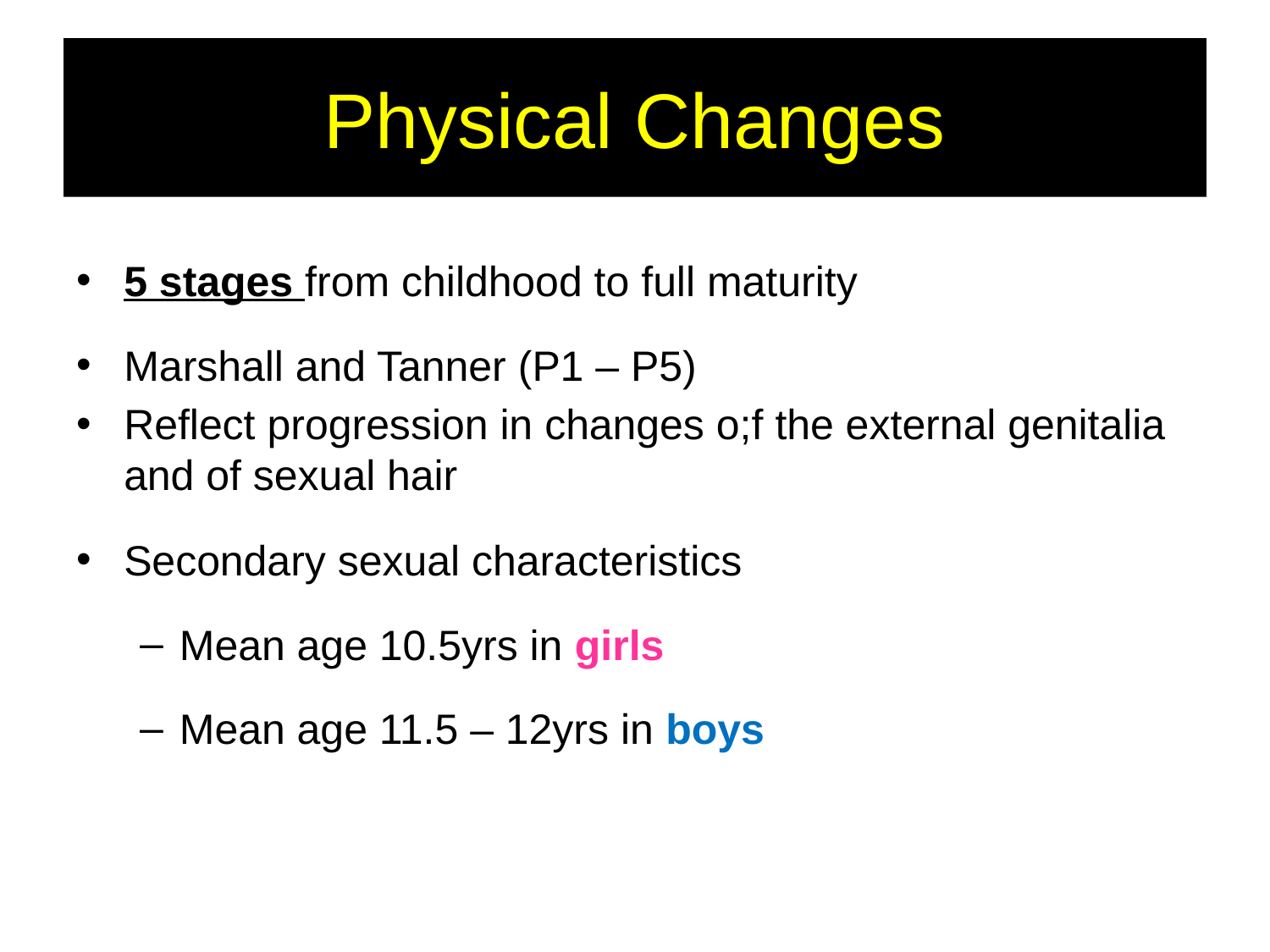

# Physical Changes
5 stages from childhood to full maturity
Marshall and Tanner (P1 – P5)
Reflect progression in changes o;f the external genitalia and of sexual hair
Secondary sexual characteristics
Mean age 10.5yrs in girls
Mean age 11.5 – 12yrs in boys